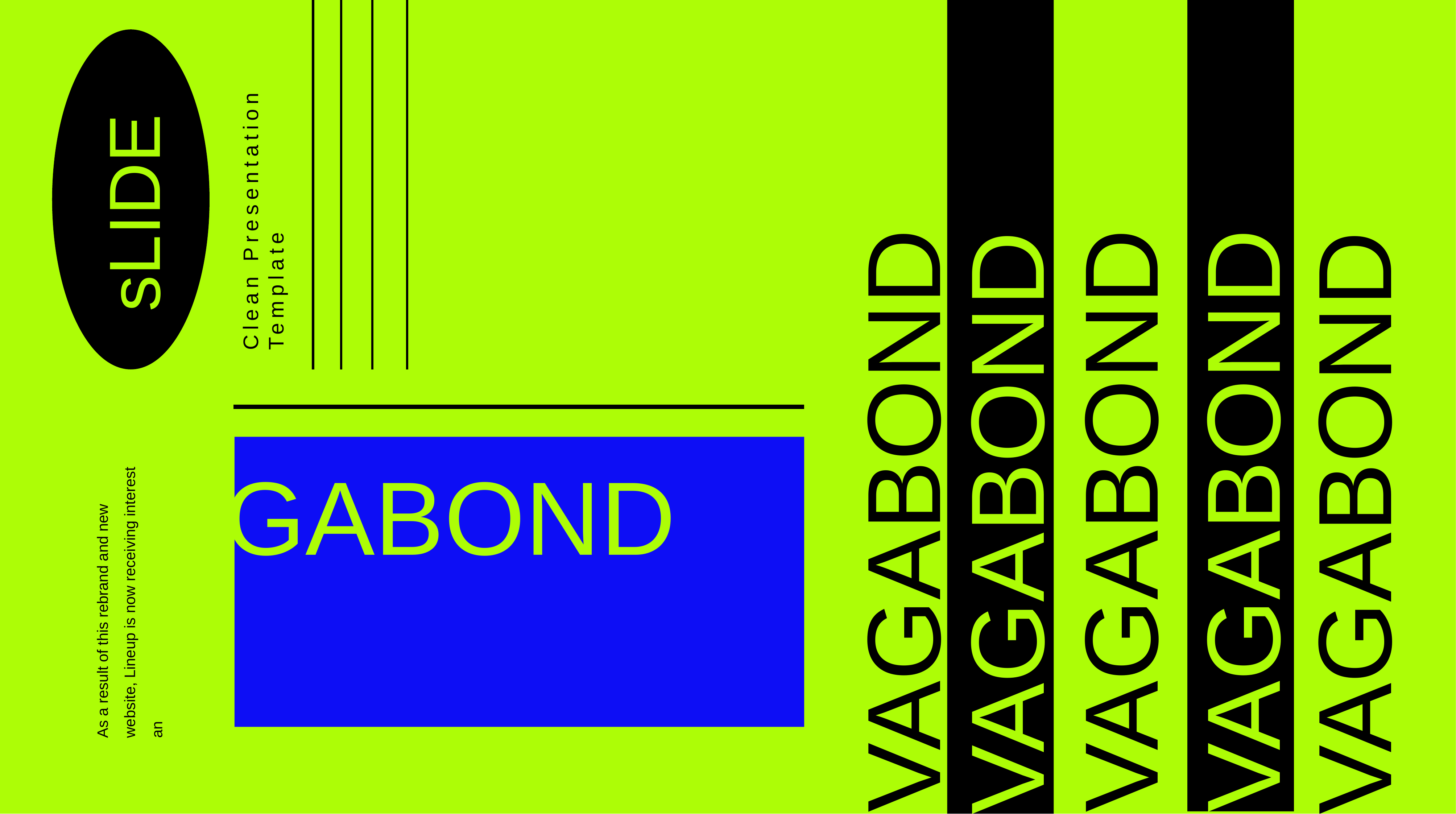

sLIDE
Clean Presentation Template
VAGABOND
VAGABOND
VAGABOND
VAGABOND
VAGABOND

VAGABOND
As a result of this rebrand and new website, Lineup is now receiving interest an